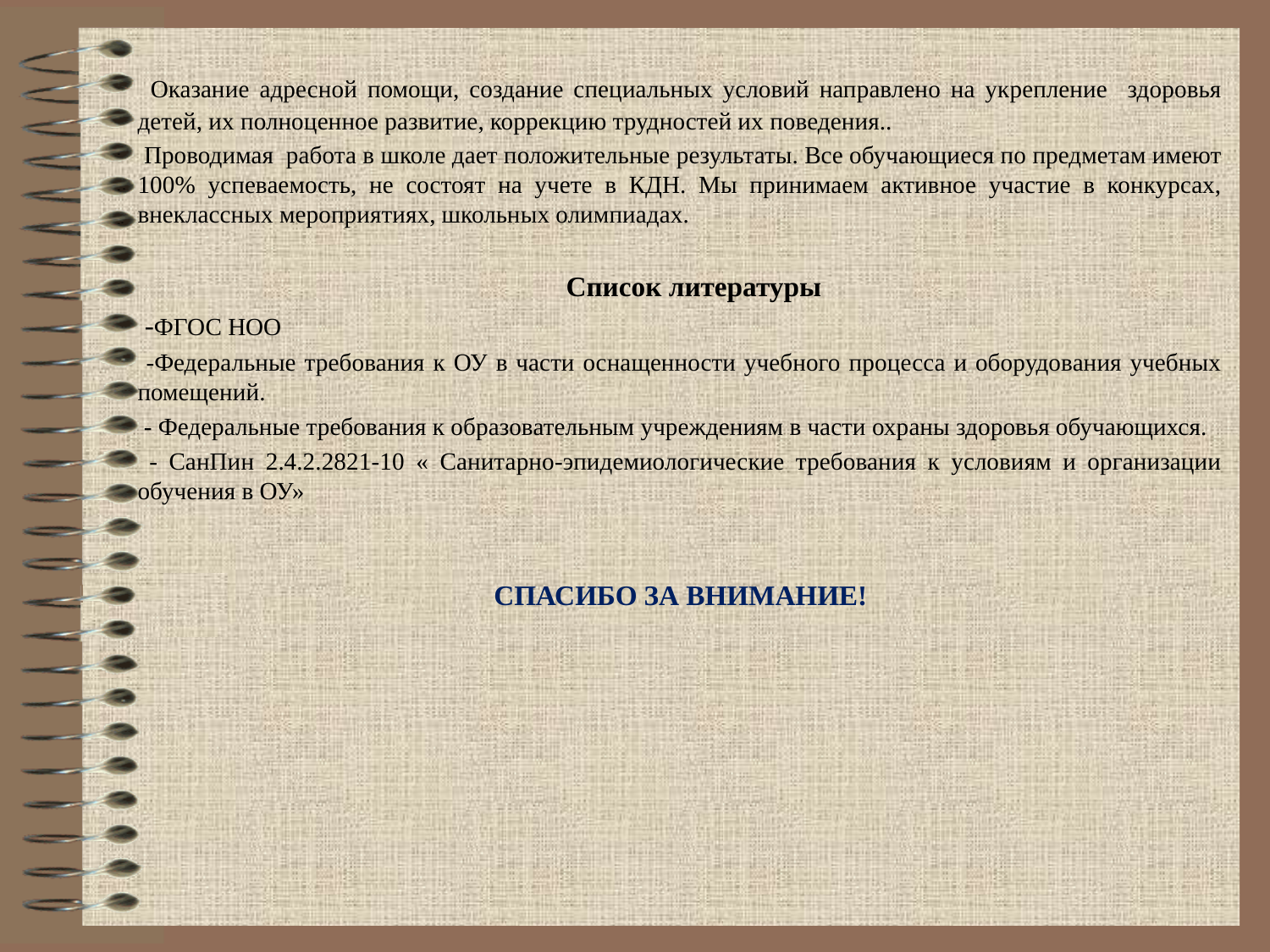

#
 Оказание адресной помощи, создание специальных условий направлено на укрепление  здоровья детей, их полноценное развитие, коррекцию трудностей их поведения..
 Проводимая  работа в школе дает положительные результаты. Все обучающиеся по предметам имеют 100% успеваемость, не состоят на учете в КДН. Мы принимаем активное участие в конкурсах, внеклассных мероприятиях, школьных олимпиадах.

    Список литературы
 -ФГОС НОО
 -Федеральные требования к ОУ в части оснащенности учебного процесса и оборудования учебных помещений.
 - Федеральные требования к образовательным учреждениям в части охраны здоровья обучающихся.
 - СанПин 2.4.2.2821-10 « Санитарно-эпидемиологические требования к условиям и организации обучения в ОУ»
                                                   СПАСИБО ЗА ВНИМАНИЕ!